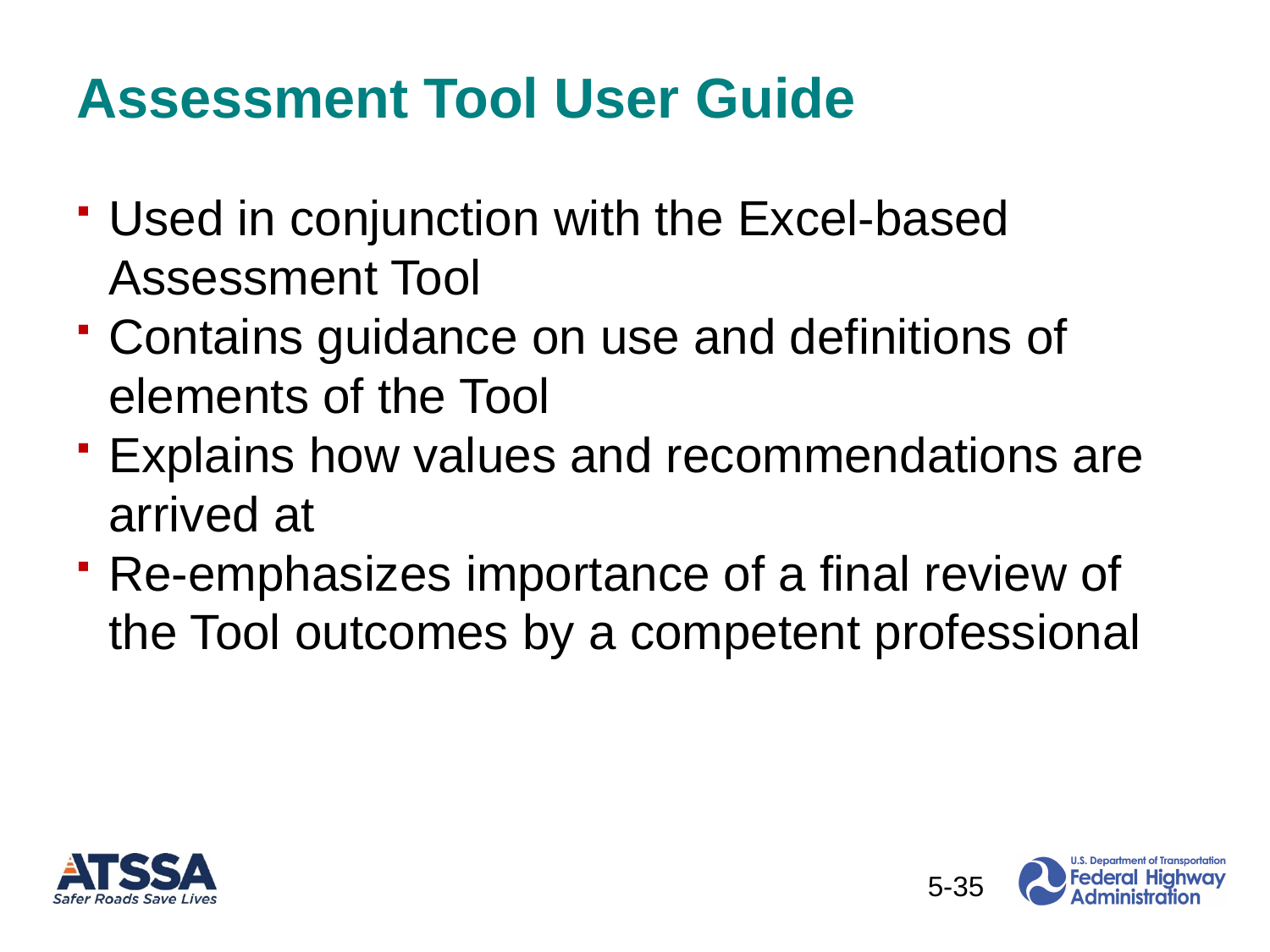

# Assessment Tool User Guide
Used in conjunction with the Excel-based Assessment Tool
Contains guidance on use and definitions of elements of the Tool
Explains how values and recommendations are arrived at
Re-emphasizes importance of a final review of the Tool outcomes by a competent professional